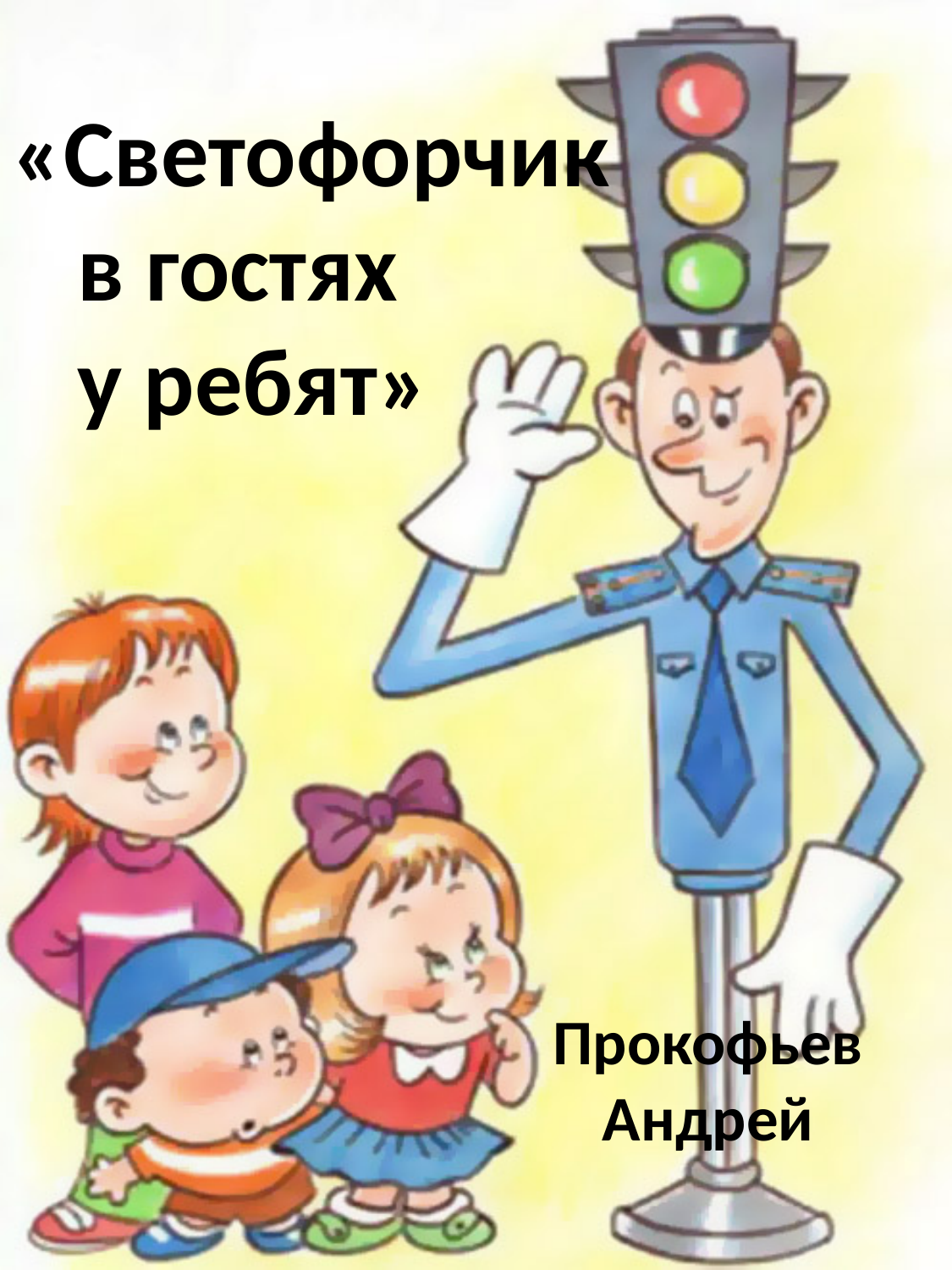

«Светофорчик
   в гостях
   у ребят»
Прокофьев Андрей